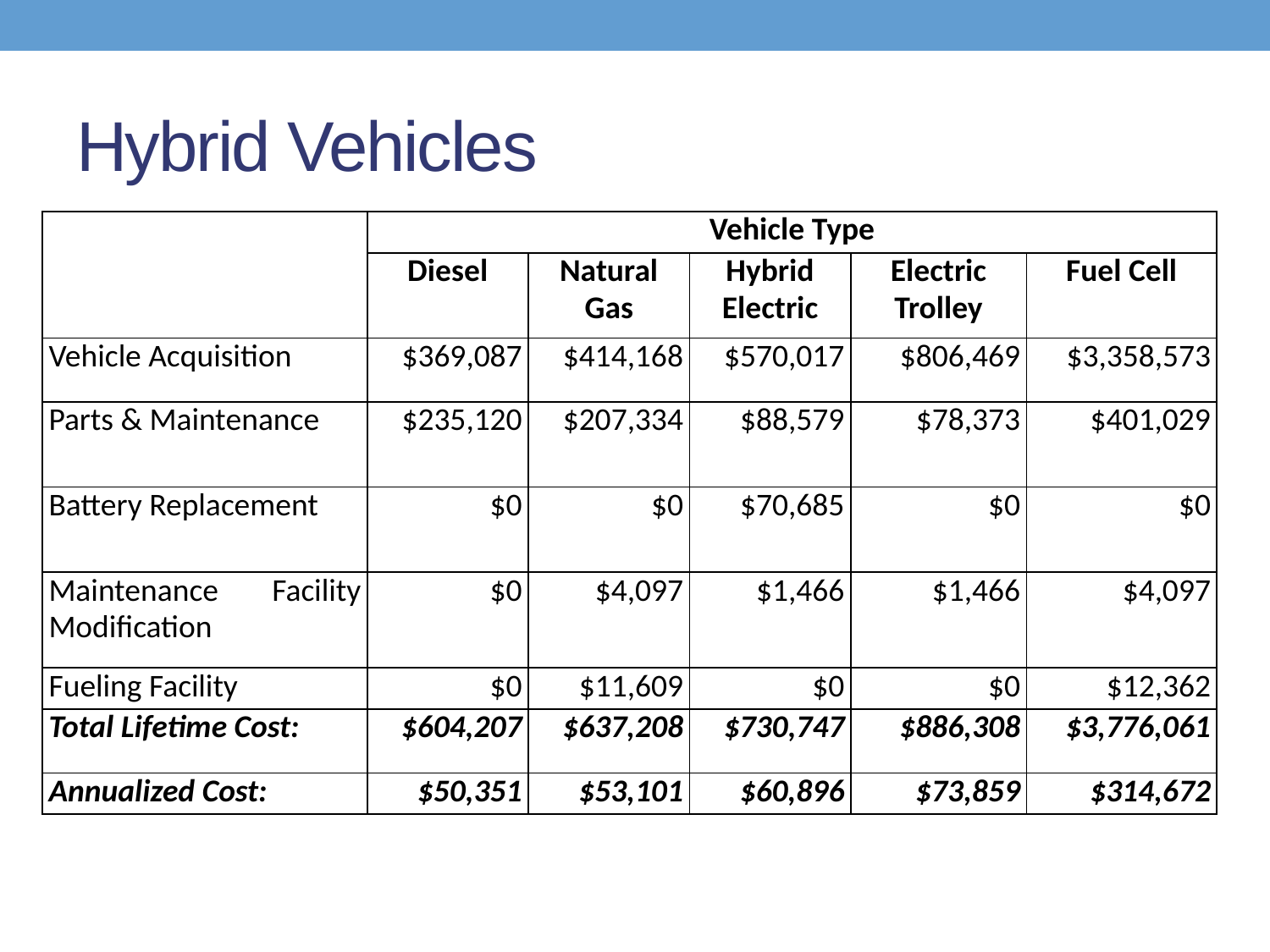

# Hybrid Vehicles
|  | Vehicle Type |  |  |  |  |
| --- | --- | --- | --- | --- | --- |
|  | Diesel | Natural Gas | Hybrid Electric | Electric Trolley | Fuel Cell |
| Vehicle Acquisition | $369,087 | $414,168 | $570,017 | $806,469 | $3,358,573 |
| Parts & Maintenance | $235,120 | $207,334 | $88,579 | $78,373 | $401,029 |
| Battery Replacement | $0 | $0 | $70,685 | $0 | $0 |
| Maintenance Facility Modification | $0 | $4,097 | $1,466 | $1,466 | $4,097 |
| Fueling Facility | $0 | $11,609 | $0 | $0 | $12,362 |
| Total Lifetime Cost: | $604,207 | $637,208 | $730,747 | $886,308 | $3,776,061 |
| Annualized Cost: | $50,351 | $53,101 | $60,896 | $73,859 | $314,672 |